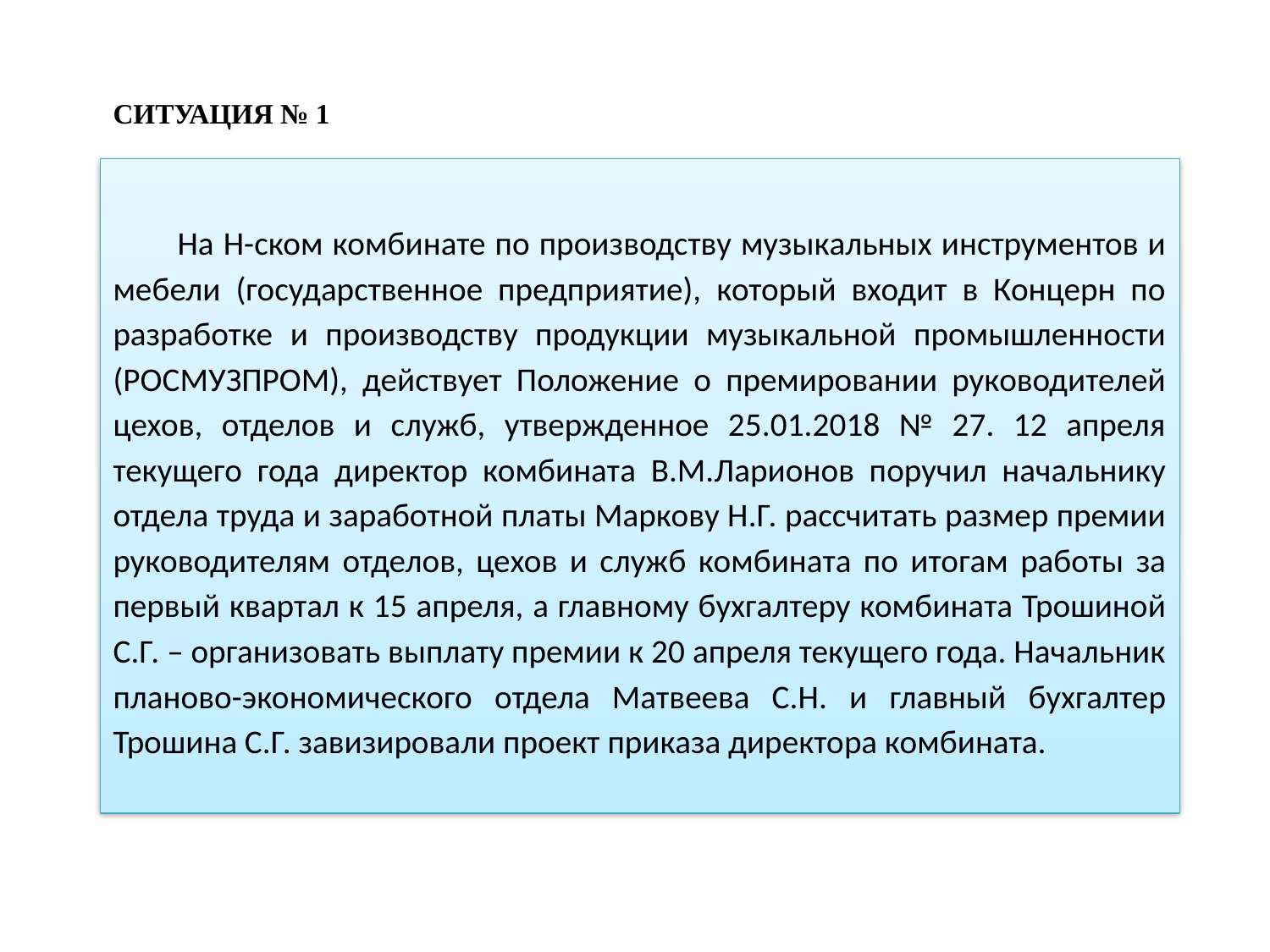

# Ситуация № 1

На Н-ском комбинате по производству музыкальных инструментов и мебели (государственное предприятие), который входит в Концерн по разработке и производству продукции музыкальной промышленности (РОСМУЗПРОМ), действует Положение о премировании руководителей цехов, отделов и служб, утвержденное 25.01.2018 № 27. 12 апреля текущего года директор комбината В.М.Ларионов поручил начальнику отдела труда и заработной платы Маркову Н.Г. рассчитать размер премии руководителям отделов, цехов и служб комбината по итогам работы за первый квартал к 15 апреля, а главному бухгалтеру комбината Трошиной С.Г. – организовать выплату премии к 20 апреля текущего года. Начальник планово-экономического отдела Матвеева С.Н. и главный бухгалтер Трошина С.Г. завизировали проект приказа директора комбината.